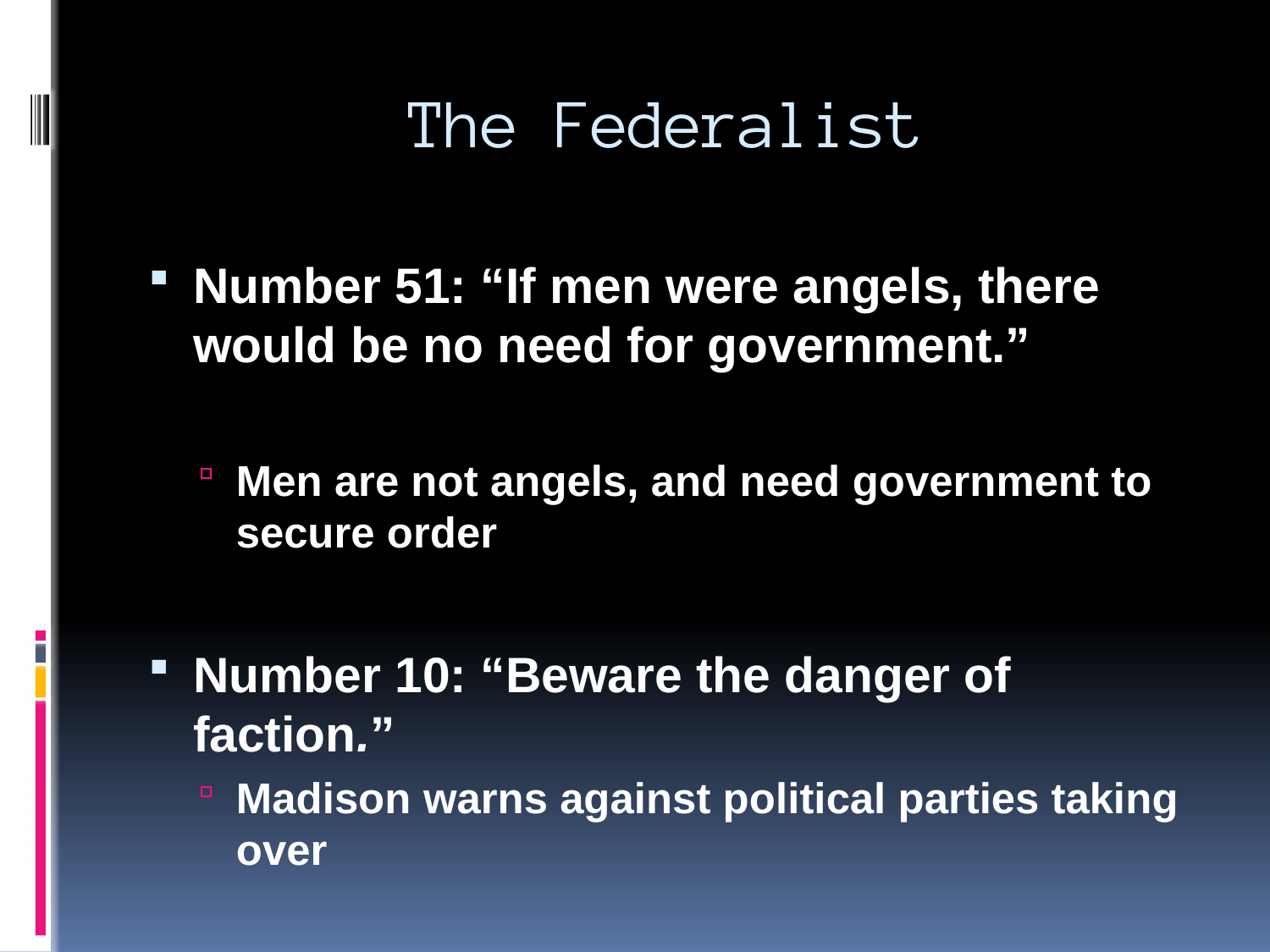

# The Federalist
Number 51: “If men were angels, there would be no need for government.”

Men are not angels, and need government to secure order

Number 10: “Beware the danger of faction.”
Madison warns against political parties taking over